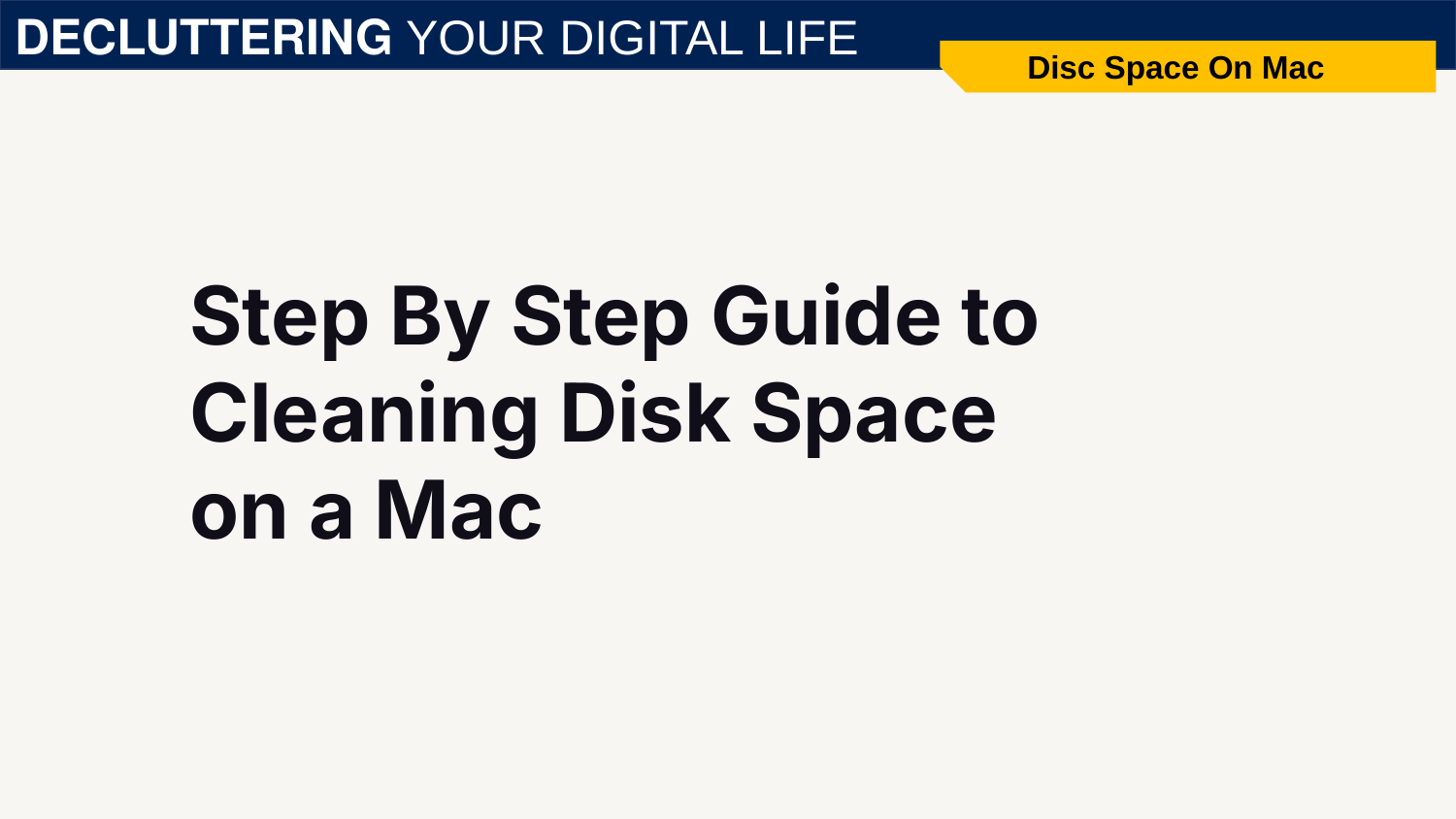

DECLUTTERING YOUR DIGITAL LIFE
Disc Space On Mac

# Step By Step Guide to Cleaning Disk Space on a Mac